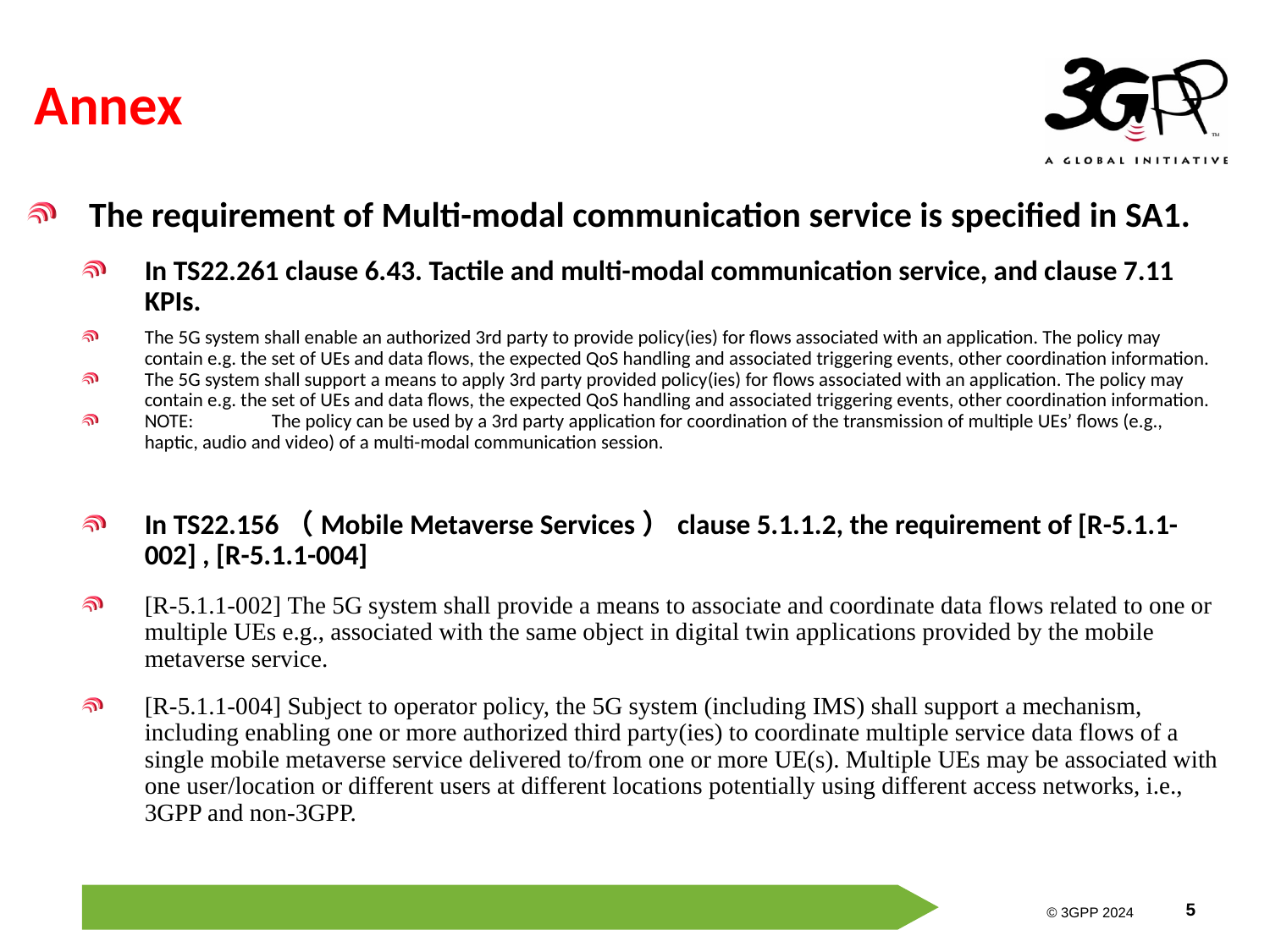

# Annex
The requirement of Multi-modal communication service is specified in SA1.
In TS22.261 clause 6.43. Tactile and multi-modal communication service, and clause 7.11 KPIs.
The 5G system shall enable an authorized 3rd party to provide policy(ies) for flows associated with an application. The policy may contain e.g. the set of UEs and data flows, the expected QoS handling and associated triggering events, other coordination information.
The 5G system shall support a means to apply 3rd party provided policy(ies) for flows associated with an application. The policy may contain e.g. the set of UEs and data flows, the expected QoS handling and associated triggering events, other coordination information.
NOTE:	The policy can be used by a 3rd party application for coordination of the transmission of multiple UEs’ flows (e.g., haptic, audio and video) of a multi-modal communication session.

In TS22.156（Mobile Metaverse Services）clause 5.1.1.2, the requirement of [R-5.1.1-002] , [R-5.1.1-004]
[R-5.1.1-002] The 5G system shall provide a means to associate and coordinate data flows related to one or multiple UEs e.g., associated with the same object in digital twin applications provided by the mobile metaverse service.
[R-5.1.1-004] Subject to operator policy, the 5G system (including IMS) shall support a mechanism, including enabling one or more authorized third party(ies) to coordinate multiple service data flows of a single mobile metaverse service delivered to/from one or more UE(s). Multiple UEs may be associated with one user/location or different users at different locations potentially using different access networks, i.e., 3GPP and non-3GPP.